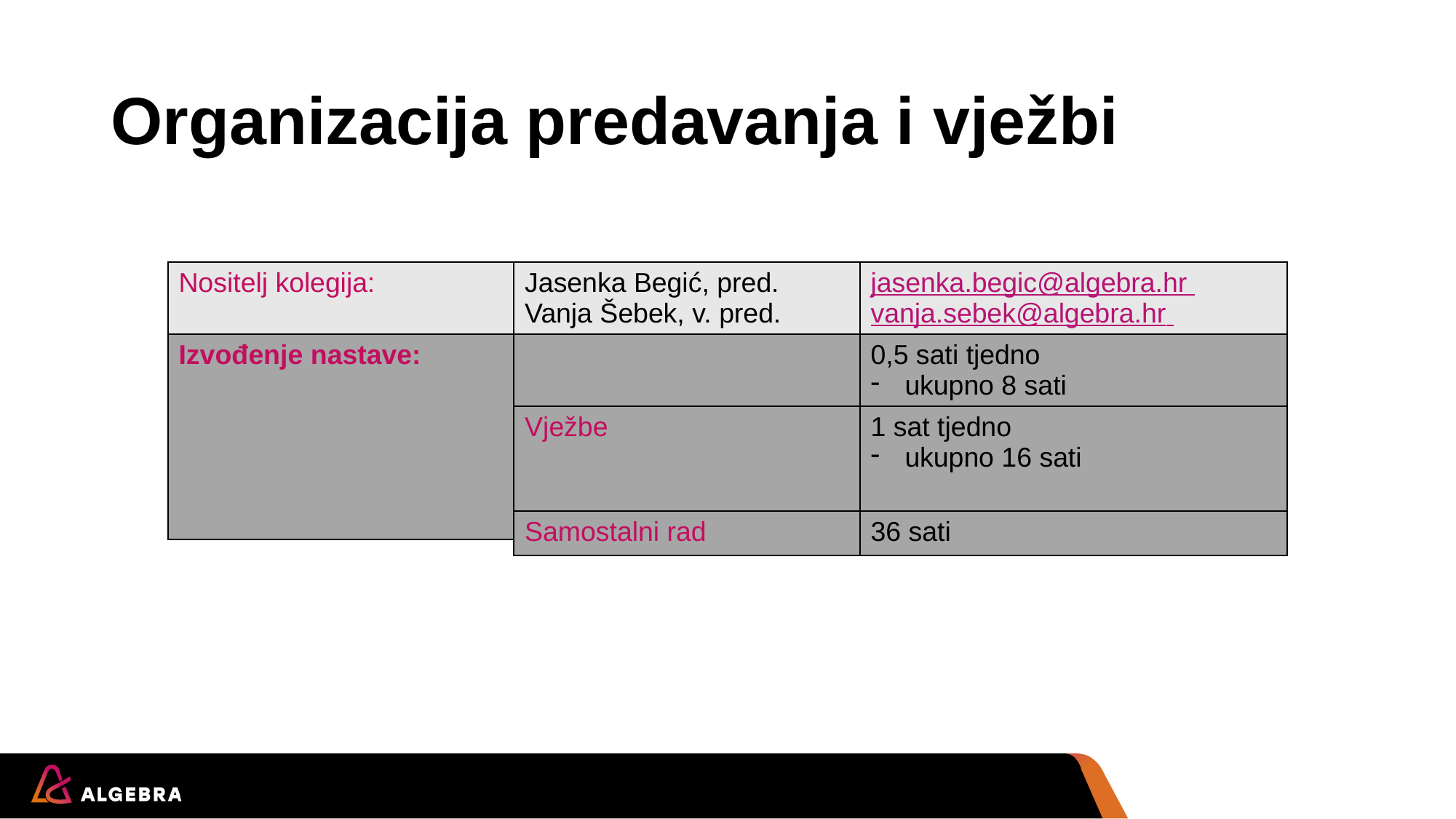

# Organizacija predavanja i vježbi
| Nositelj kolegija: | Jasenka Begić, pred. Vanja Šebek, v. pred. | jasenka.begic@algebra.hr vanja.sebek@algebra.hr |
| --- | --- | --- |
| Izvođenje nastave: |  | 0,5 sati tjedno ukupno 8 sati |
|  | Vježbe | 1 sat tjedno ukupno 16 sati |
| Samostalni rad | 36 sati |
| --- | --- |